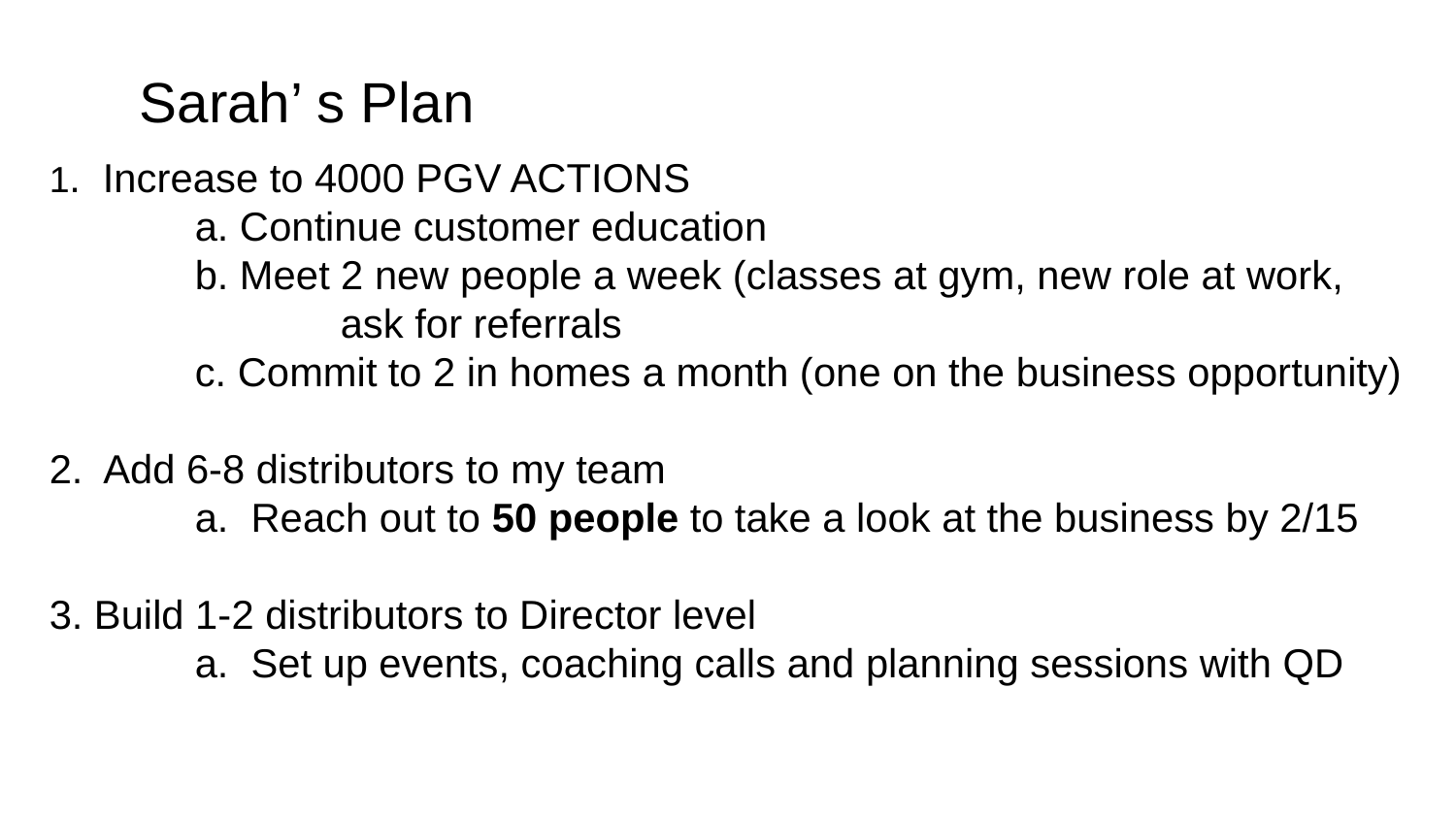

Sarah’ s Plan
1.  Increase to 4000 PGV ACTIONS
	a. Continue customer education
	b. Meet 2 new people a week (classes at gym, new role at work, 			ask for referrals
	c. Commit to 2 in homes a month (one on the business opportunity)

2.  Add 6-8 distributors to my team
	a.  Reach out to 50 people to take a look at the business by 2/15

3. Build 1-2 distributors to Director level
	a.  Set up events, coaching calls and planning sessions with QD